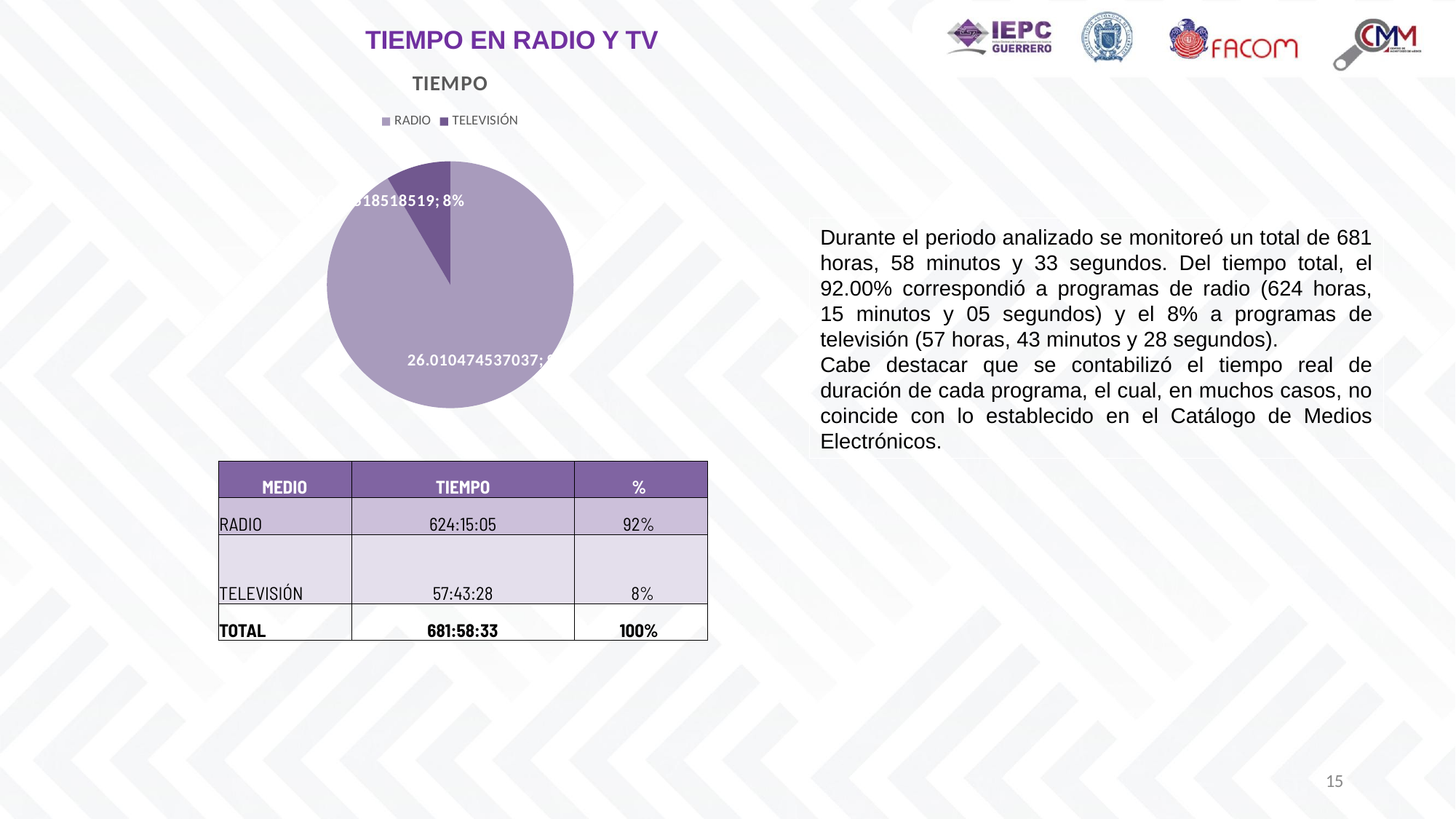

TIEMPO EN RADIO Y TV

### Chart:

| Category | TIEMPO |
|---|---|
| RADIO | 26.010474537037037 |
| TELEVISIÓN | 2.4051851851851853 |
Durante el periodo analizado se monitoreó un total de 681 horas, 58 minutos y 33 segundos. Del tiempo total, el 92.00% correspondió a programas de radio (624 horas, 15 minutos y 05 segundos) y el 8% a programas de televisión (57 horas, 43 minutos y 28 segundos).
Cabe destacar que se contabilizó el tiempo real de duración de cada programa, el cual, en muchos casos, no coincide con lo establecido en el Catálogo de Medios Electrónicos.
| MEDIO | TIEMPO | % |
| --- | --- | --- |
| RADIO | 624:15:05 | 92% |
| TELEVISIÓN | 57:43:28 | 8% |
| TOTAL | 681:58:33 | 100% |
15